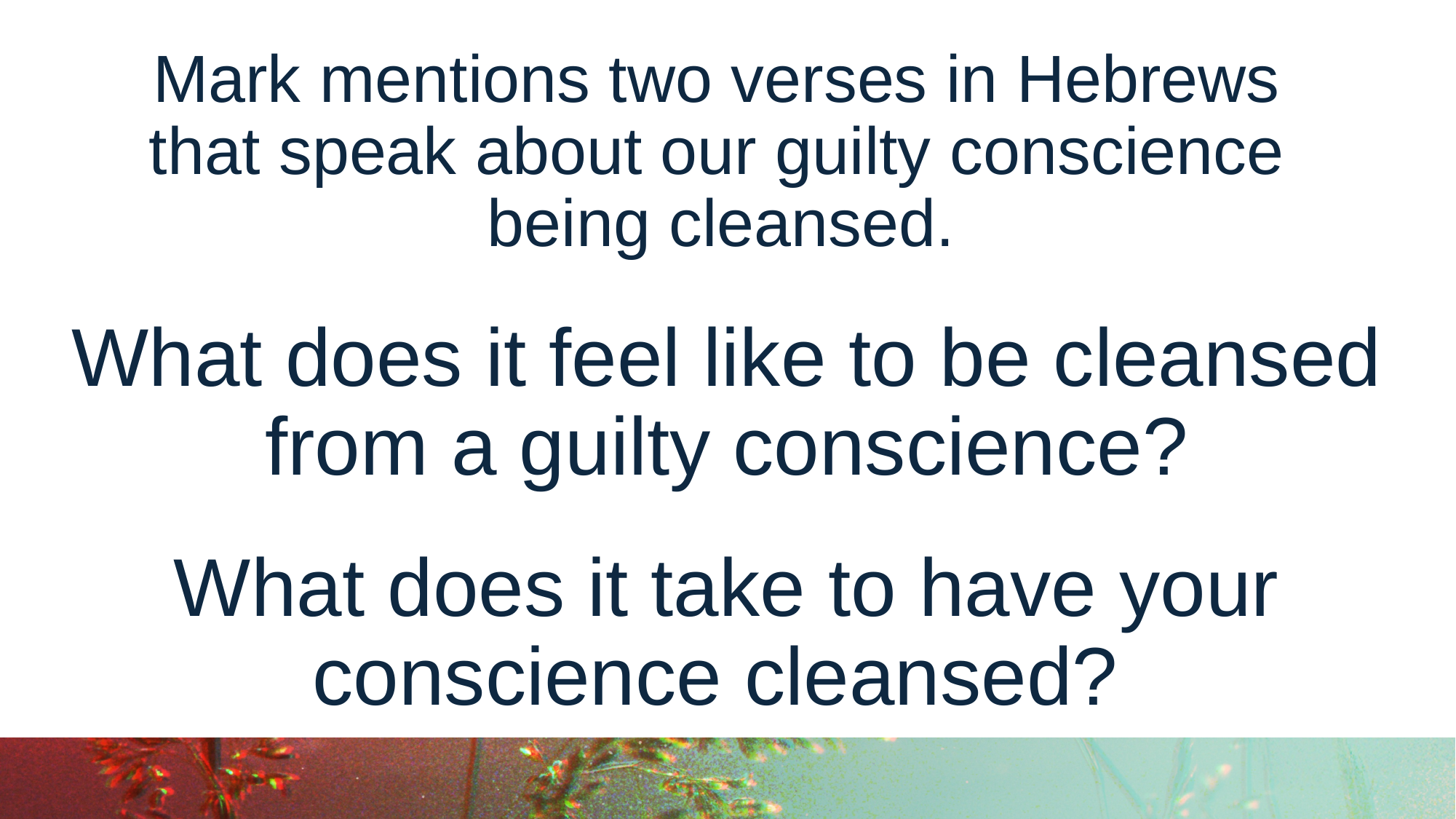

Mark mentions two verses in Hebrews
that speak about our guilty conscience
being cleansed.

What does it feel like to be cleansed from a guilty conscience?

What does it take to have your conscience cleansed?